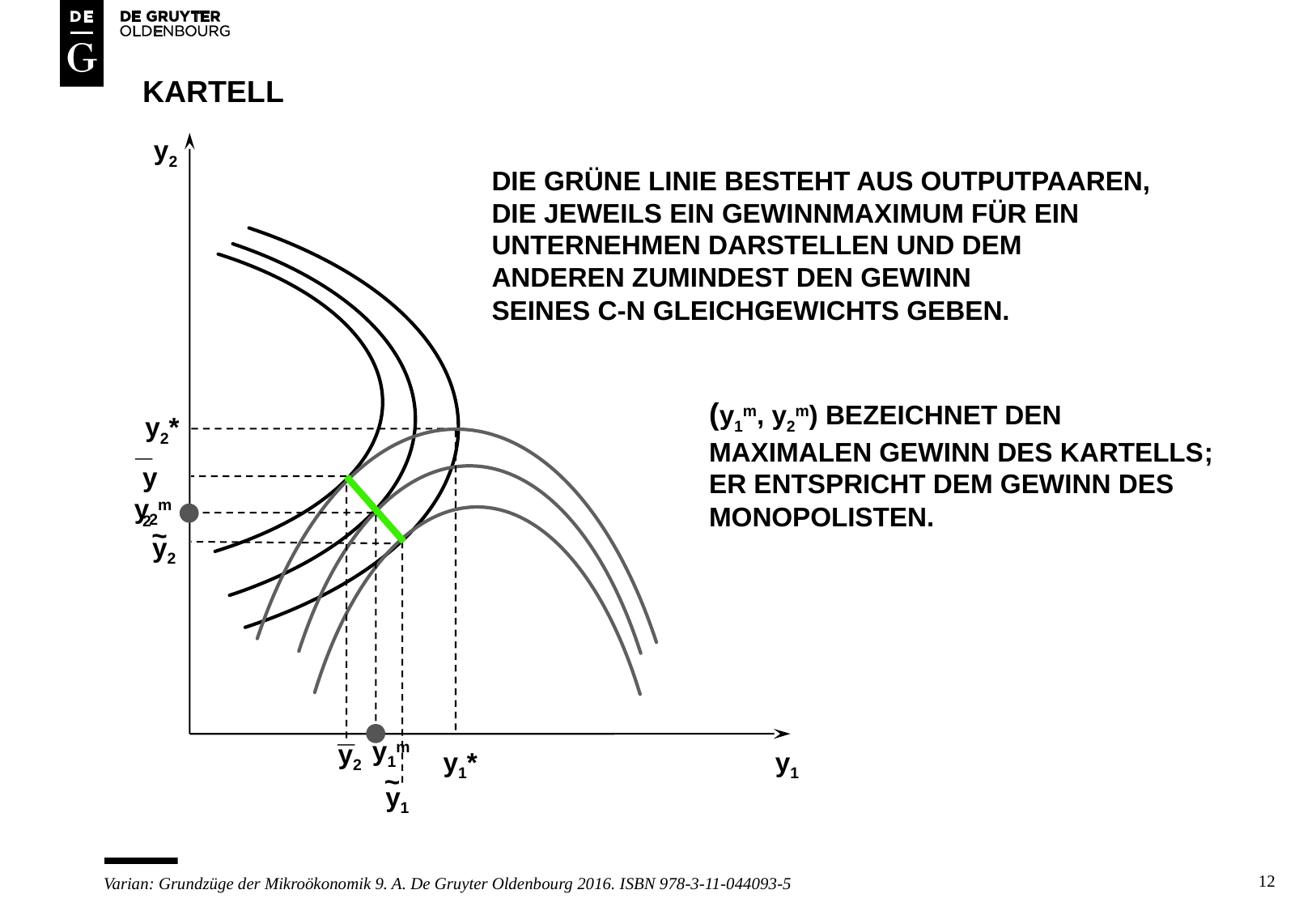

# KARTELL

y2

DIE GRÜNE LINIE BESTEHT AUS OUTPUTPAAREN,
DIE JEWEILS EIN GEWINNMAXIMUM FÜR EIN
UNTERNEHMEN DARSTELLEN UND DEM
ANDEREN ZUMINDEST DEN GEWINN
SEINES C-N GLEICHGEWICHTS GEBEN.

(y1m, y2m) BEZEICHNET DEN
MAXIMALEN GEWINN DES KARTELLS;
ER ENTSPRICHT DEM GEWINN DES
MONOPOLISTEN.
y2*
_
y2

y2m

~
y2

y1m
_
y2

y1*
y1
~
y1
12
Varian: Grundzüge der Mikroökonomik 9. A. De Gruyter Oldenbourg 2016. ISBN 978-3-11-044093-5